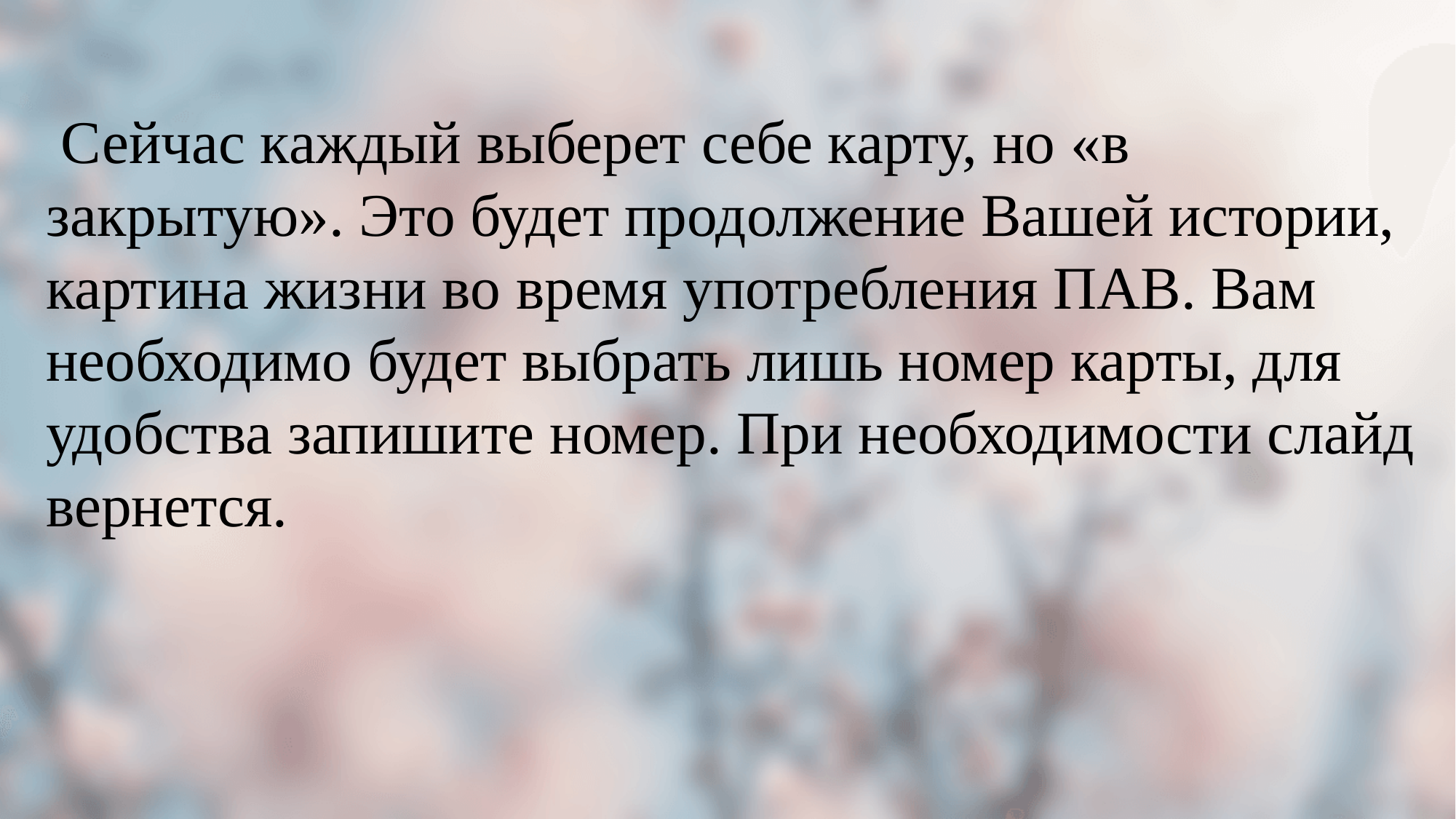

Сейчас каждый выберет себе карту, но «в закрытую». Это будет продолжение Вашей истории, картина жизни во время употребления ПАВ. Вам необходимо будет выбрать лишь номер карты, для удобства запишите номер. При необходимости слайд вернется.